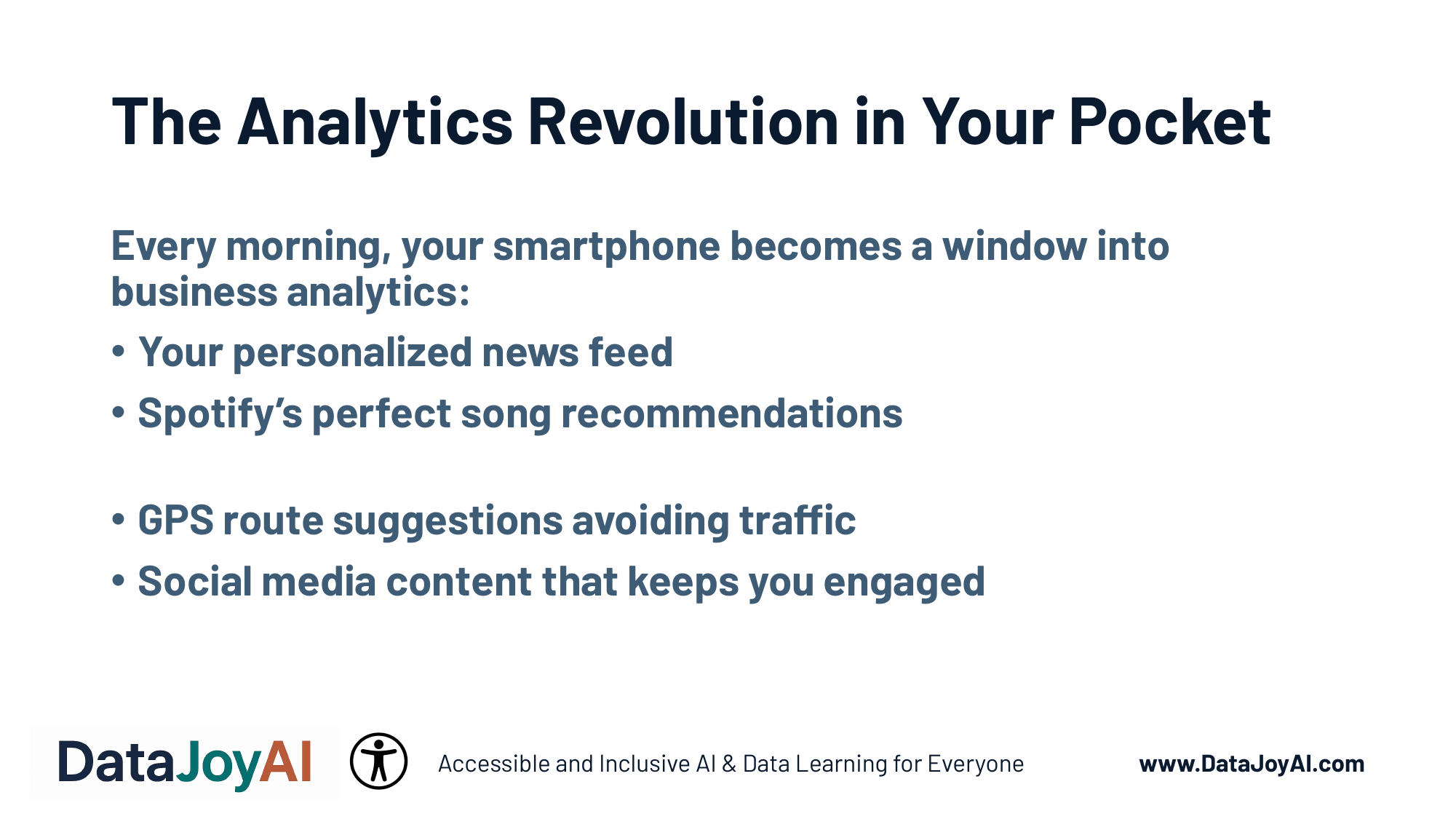

# The Analytics Revolution in Your Pocket
Every morning, your smartphone becomes a window into business analytics:
Your personalized news feed
Spotify’s perfect song recommendations
GPS route suggestions avoiding traffic
Social media content that keeps you engaged